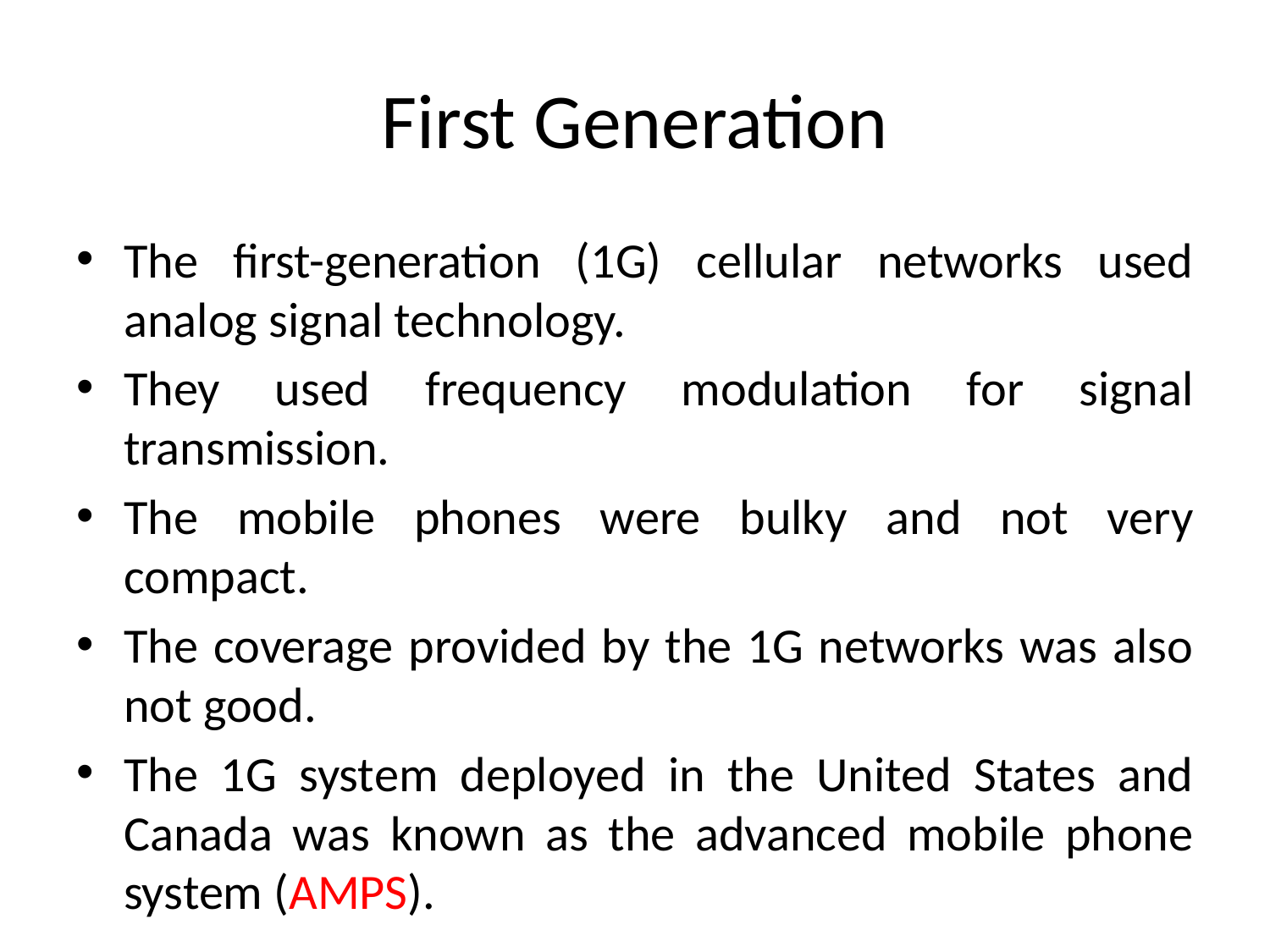

# First Generation
The first-generation (1G) cellular networks used analog signal technology.
They used frequency modulation for signal transmission.
The mobile phones were bulky and not very compact.
The coverage provided by the 1G networks was also not good.
The 1G system deployed in the United States and Canada was known as the advanced mobile phone system (AMPS).